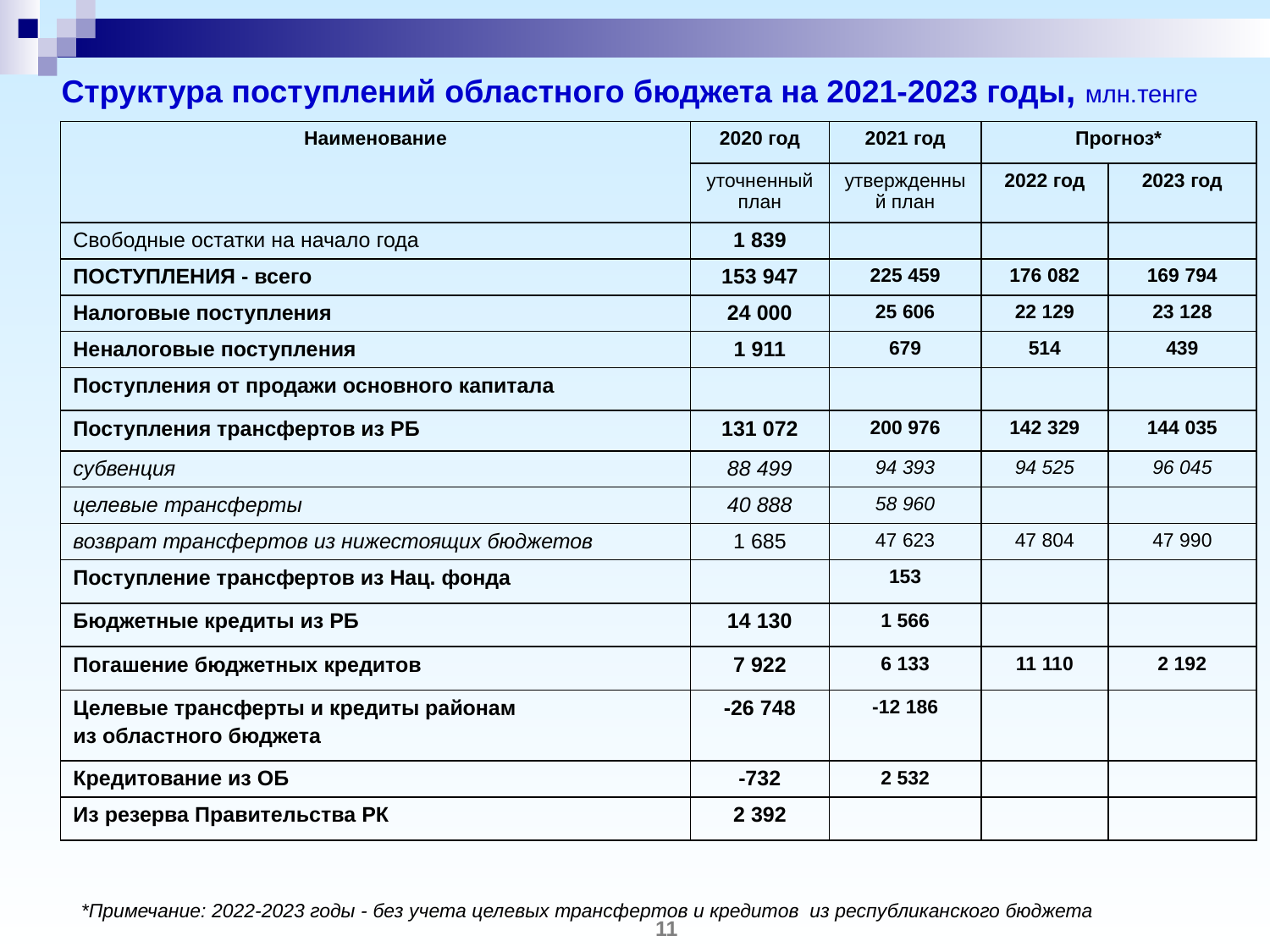

# Структура поступлений областного бюджета на 2021-2023 годы, млн.тенге
| Наименование | 2020 год | 2021 год | Прогноз\* |  |
| --- | --- | --- | --- | --- |
|  | уточненный план | утвержденный план | 2022 год | 2023 год |
| Свободные остатки на начало года | 1 839 |  |  |  |
| ПОСТУПЛЕНИЯ - всего | 153 947 | 225 459 | 176 082 | 169 794 |
| Налоговые поступления | 24 000 | 25 606 | 22 129 | 23 128 |
| Неналоговые поступления | 1 911 | 679 | 514 | 439 |
| Поступления от продажи основного капитала |  |  |  |  |
| Поступления трансфертов из РБ | 131 072 | 200 976 | 142 329 | 144 035 |
| субвенция | 88 499 | 94 393 | 94 525 | 96 045 |
| целевые трансферты | 40 888 | 58 960 |  |  |
| возврат трансфертов из нижестоящих бюджетов | 1 685 | 47 623 | 47 804 | 47 990 |
| Поступление трансфертов из Нац. фонда |  | 153 |  |  |
| Бюджетные кредиты из РБ | 14 130 | 1 566 |  |  |
| Погашение бюджетных кредитов | 7 922 | 6 133 | 11 110 | 2 192 |
| Целевые трансферты и кредиты районам из областного бюджета | -26 748 | -12 186 |  |  |
| Кредитование из ОБ | -732 | 2 532 |  |  |
| Из резерва Правительства РК | 2 392 |  |  |  |
*Примечание: 2022-2023 годы - без учета целевых трансфертов и кредитов  из республиканского бюджета

11